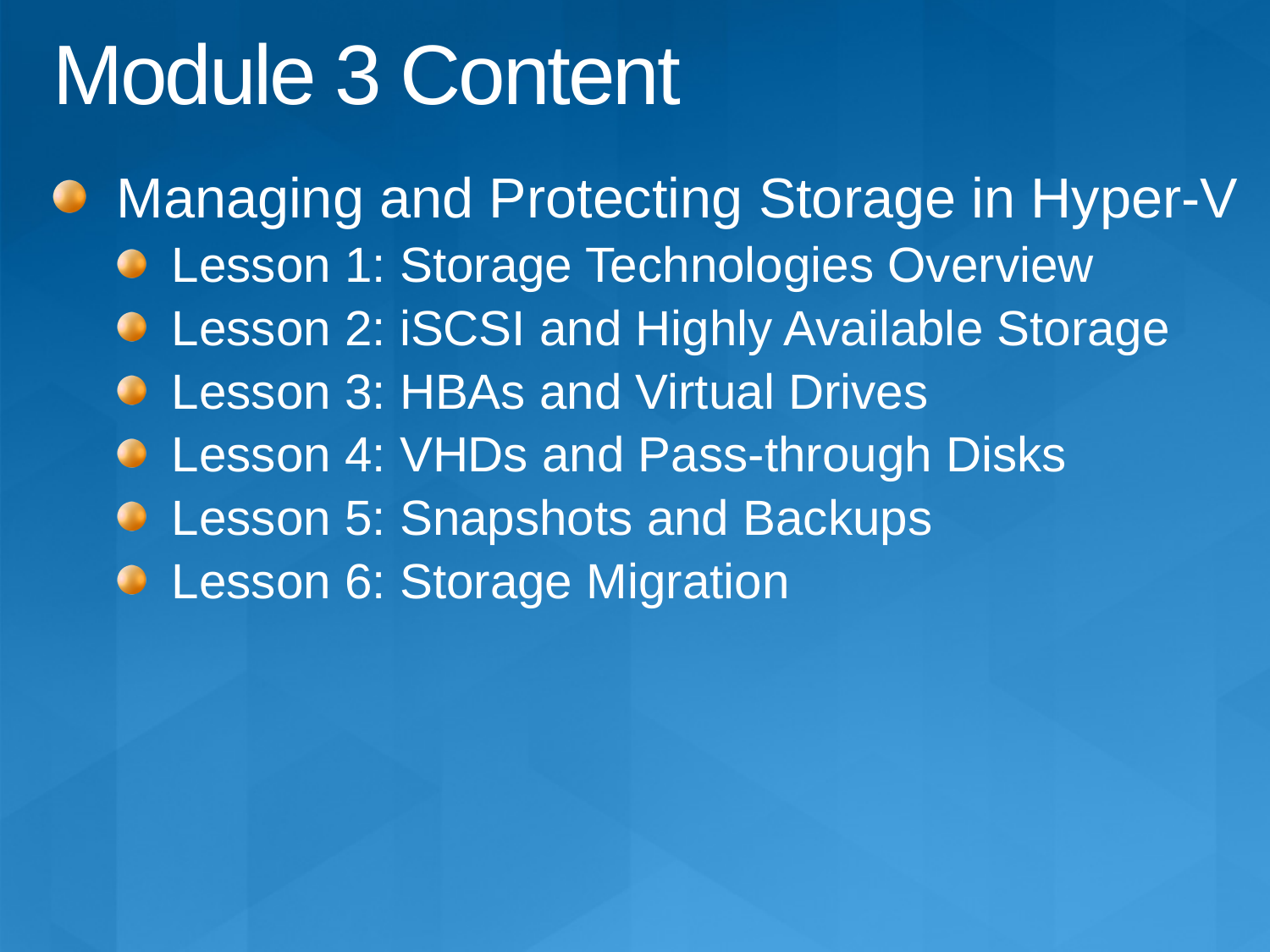

# Module 3 Content
Managing and Protecting Storage in Hyper-V
Lesson 1: Storage Technologies Overview
Lesson 2: iSCSI and Highly Available Storage
Lesson 3: HBAs and Virtual Drives
Lesson 4: VHDs and Pass-through Disks
Lesson 5: Snapshots and Backups
Lesson 6: Storage Migration